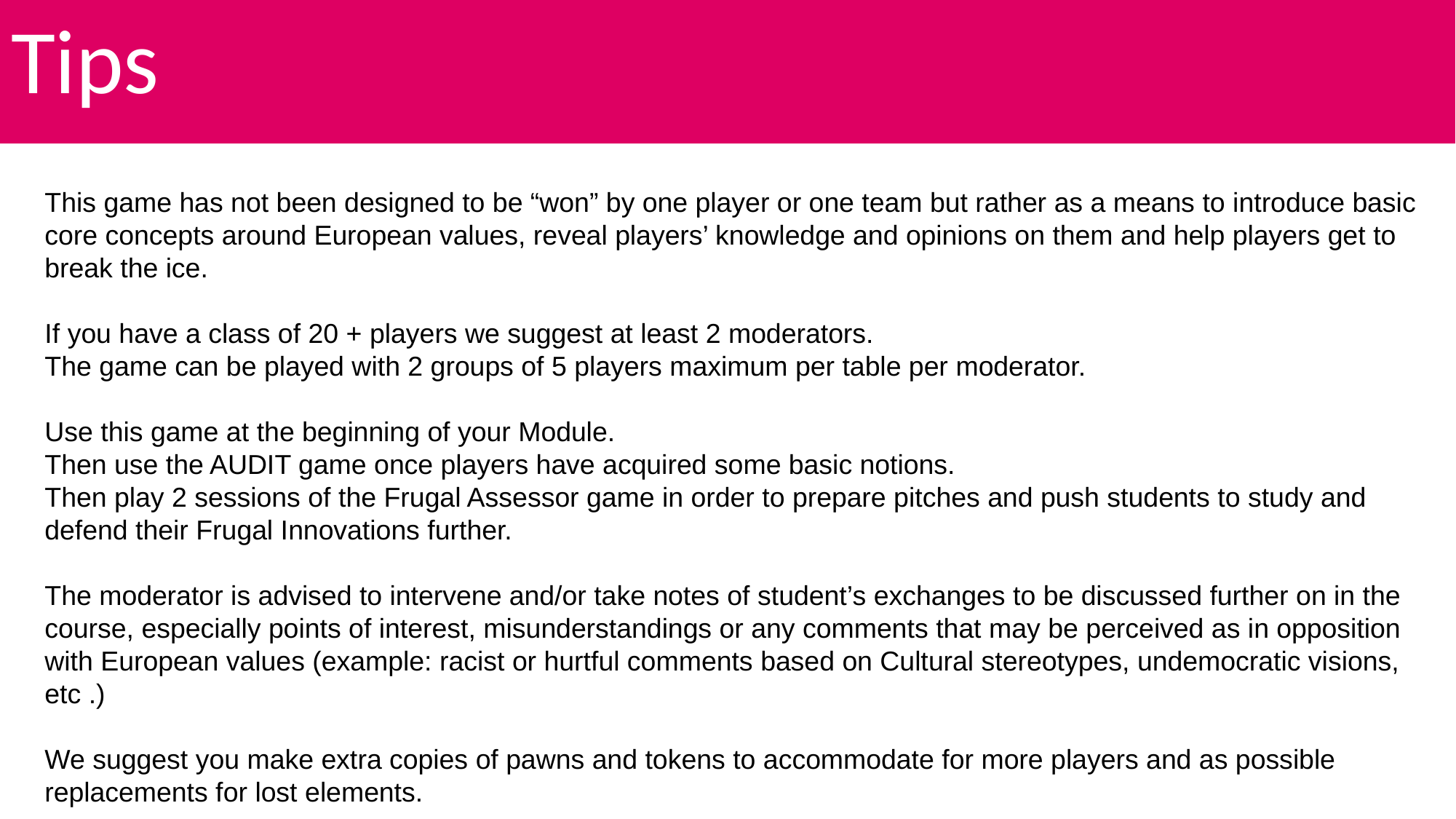

# Tips
This game has not been designed to be “won” by one player or one team but rather as a means to introduce basic core concepts around European values, reveal players’ knowledge and opinions on them and help players get to break the ice.
If you have a class of 20 + players we suggest at least 2 moderators.
The game can be played with 2 groups of 5 players maximum per table per moderator.
Use this game at the beginning of your Module.
Then use the AUDIT game once players have acquired some basic notions.
Then play 2 sessions of the Frugal Assessor game in order to prepare pitches and push students to study and defend their Frugal Innovations further.
The moderator is advised to intervene and/or take notes of student’s exchanges to be discussed further on in the course, especially points of interest, misunderstandings or any comments that may be perceived as in opposition with European values (example: racist or hurtful comments based on Cultural stereotypes, undemocratic visions, etc .)
We suggest you make extra copies of pawns and tokens to accommodate for more players and as possible replacements for lost elements.